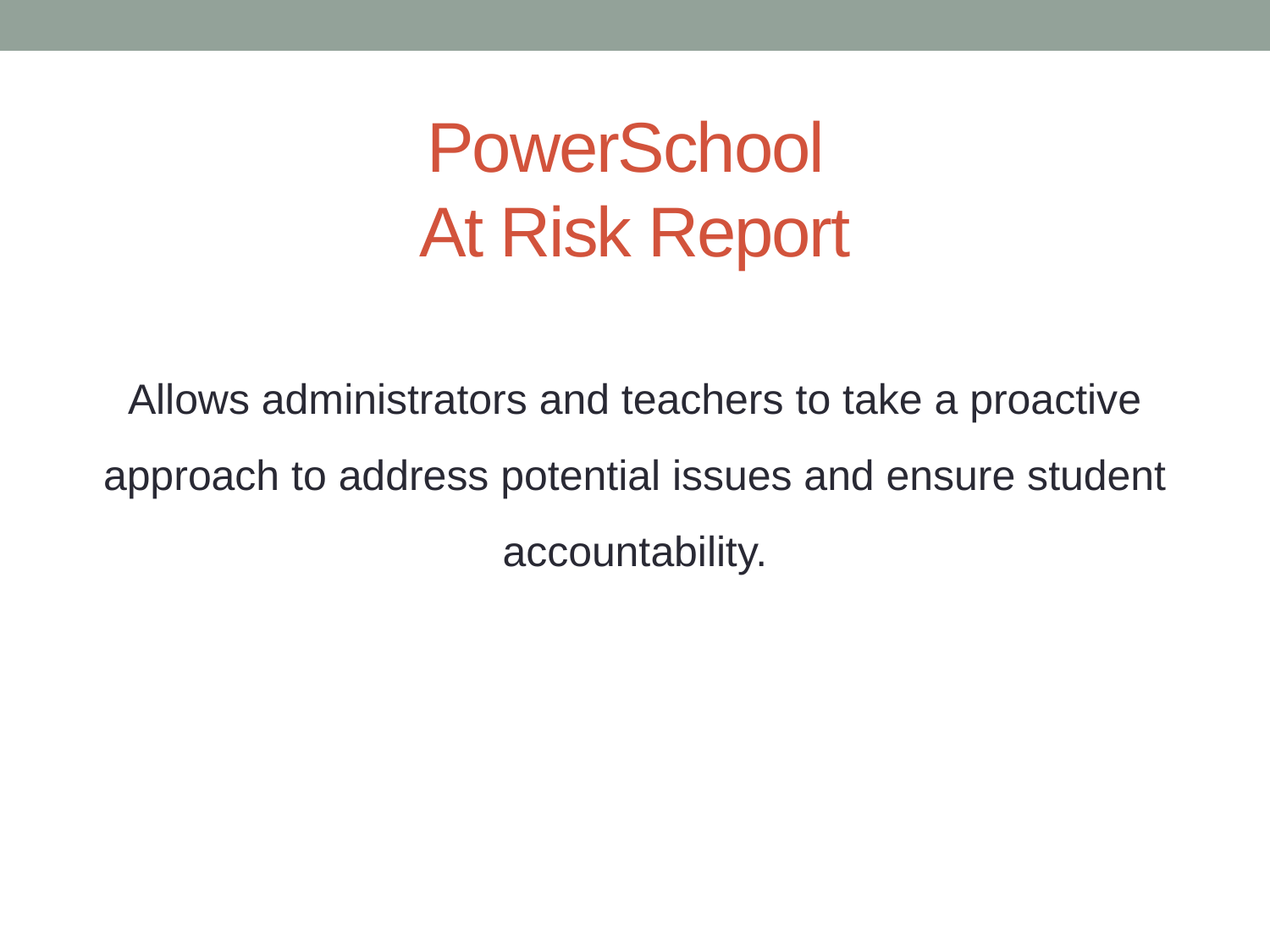

# PowerSchool At Risk Report

Allows administrators and teachers to take a proactive approach to address potential issues and ensure student accountability.